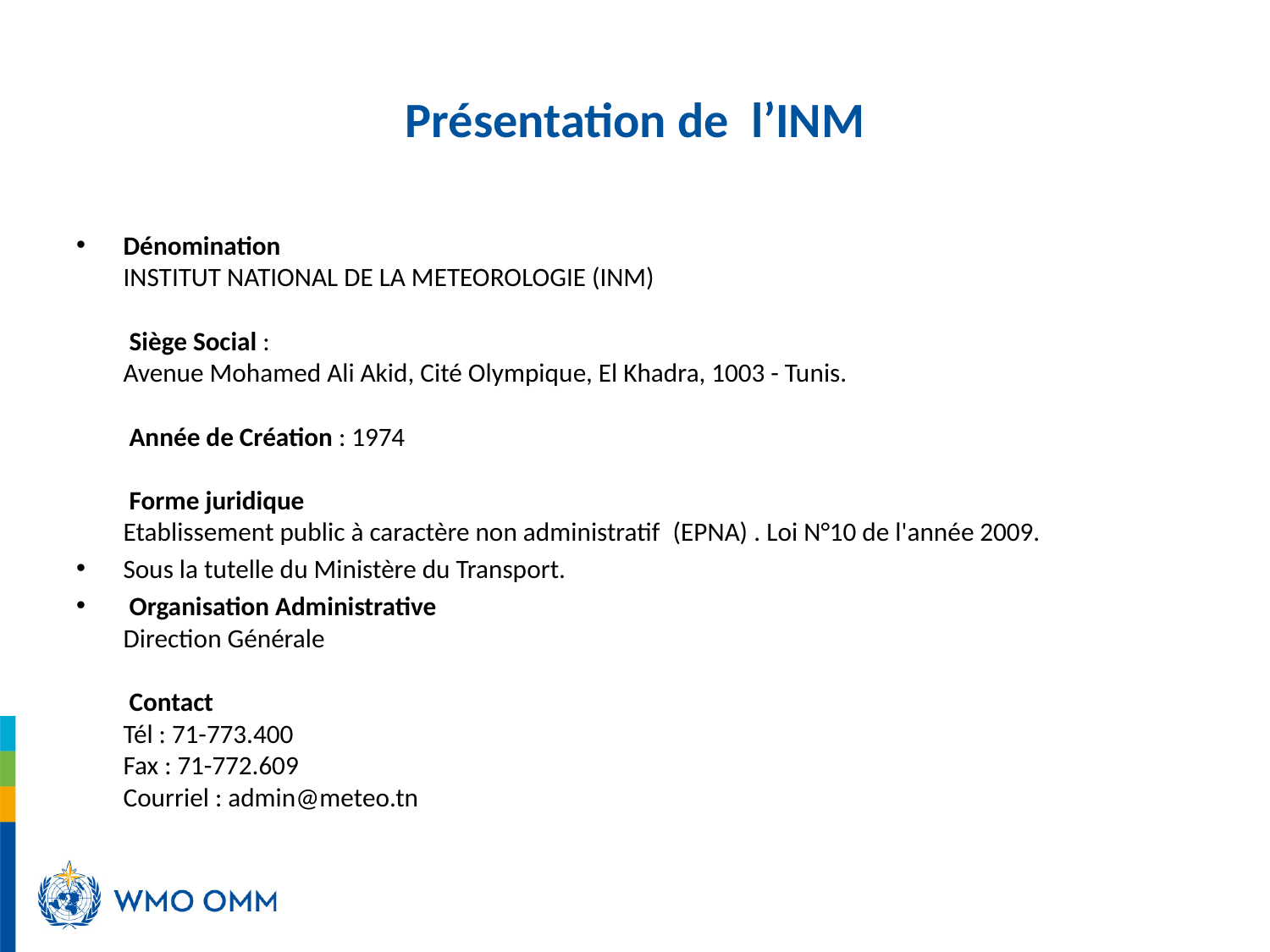

# Présentation de  l’INM
Dénomination 
INSTITUT NATIONAL DE LA METEOROLOGIE (INM)
 Siège Social :
Avenue Mohamed Ali Akid, Cité Olympique, El Khadra, 1003 - Tunis.
 Année de Création : 1974
 Forme juridique 
Etablissement public à caractère non administratif  (EPNA) . Loi N°10 de l'année 2009.
Sous la tutelle du Ministère du Transport.
 Organisation Administrative 
Direction Générale
 Contact
Tél : 71-773.400
Fax : 71-772.609
Courriel : admin@meteo.tn